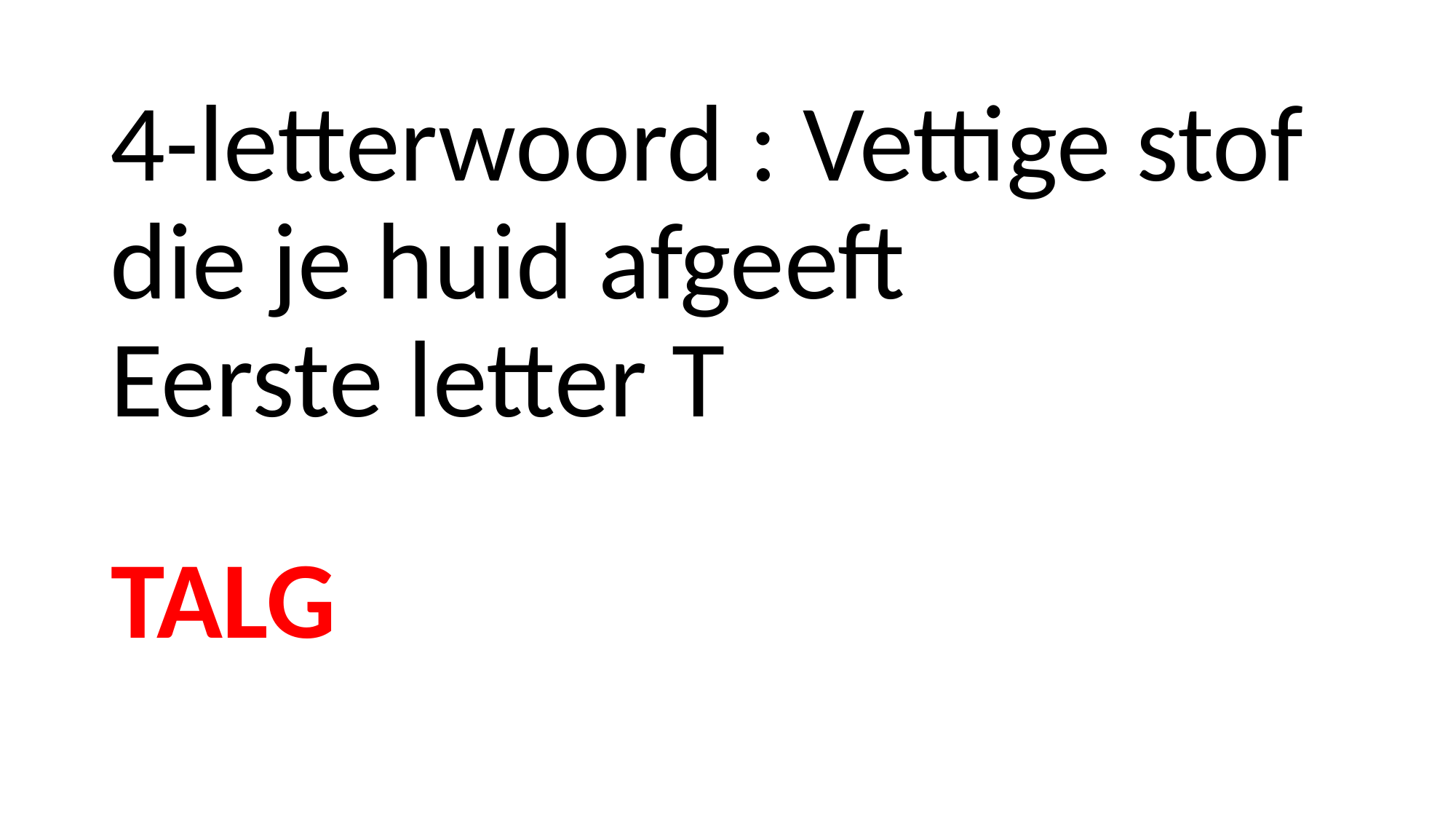

# 4-letterwoord : Vettige stof die je huid afgeeft Eerste letter T
TALG